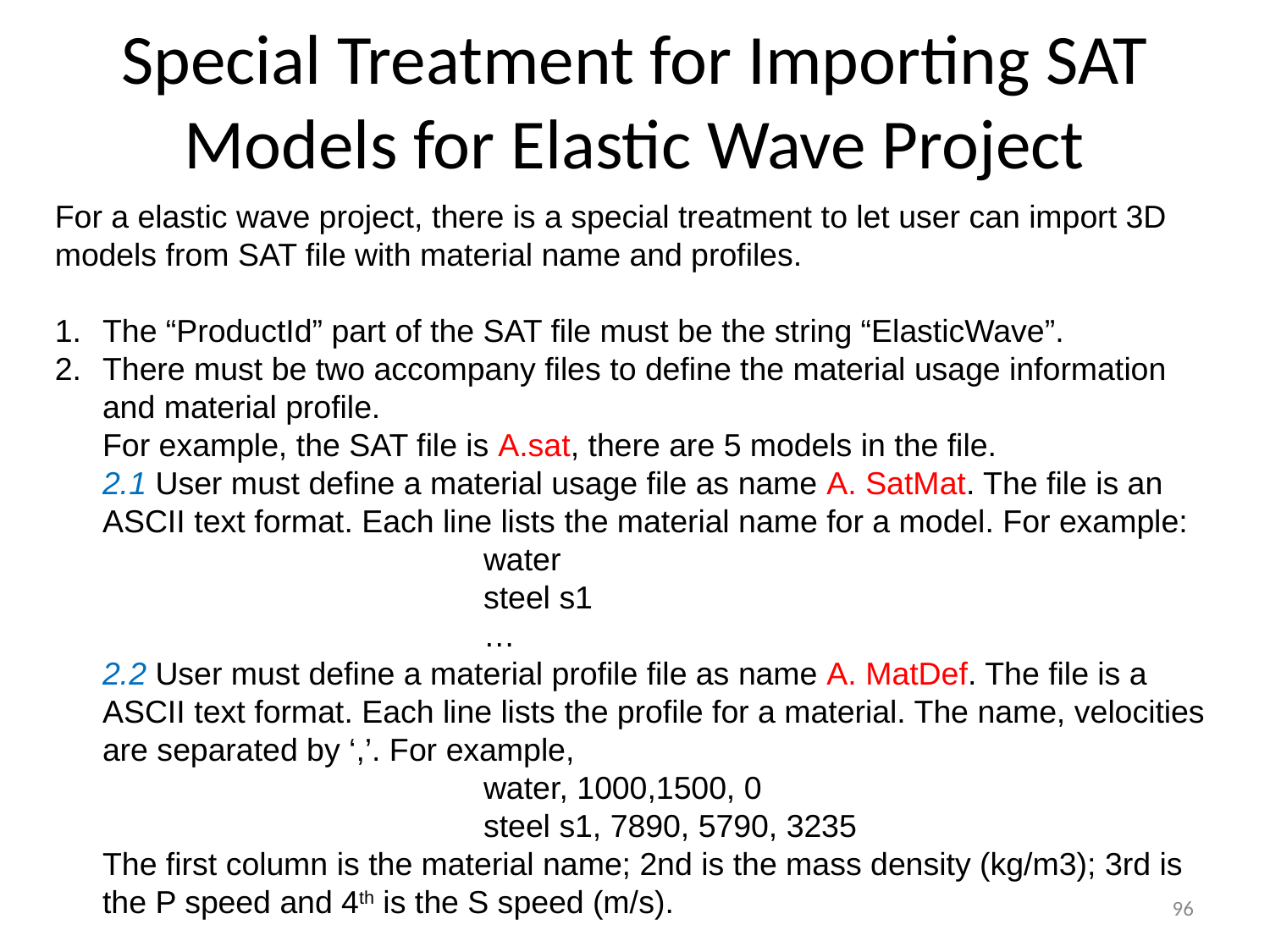

# Special Treatment for Importing SAT Models for Elastic Wave Project
For a elastic wave project, there is a special treatment to let user can import 3D models from SAT file with material name and profiles.

The “ProductId” part of the SAT file must be the string “ElasticWave”.
There must be two accompany files to define the material usage information and material profile.
	For example, the SAT file is A.sat, there are 5 models in the file.
	2.1 User must define a material usage file as name A. SatMat. The file is an ASCII text format. Each line lists the material name for a model. For example:
				water
				steel s1
				…
	2.2 User must define a material profile file as name A. MatDef. The file is a ASCII text format. Each line lists the profile for a material. The name, velocities are separated by ‘,’. For example,
				water, 1000,1500, 0
				steel s1, 7890, 5790, 3235
	The first column is the material name; 2nd is the mass density (kg/m3); 3rd is the P speed and 4th is the S speed (m/s).
96